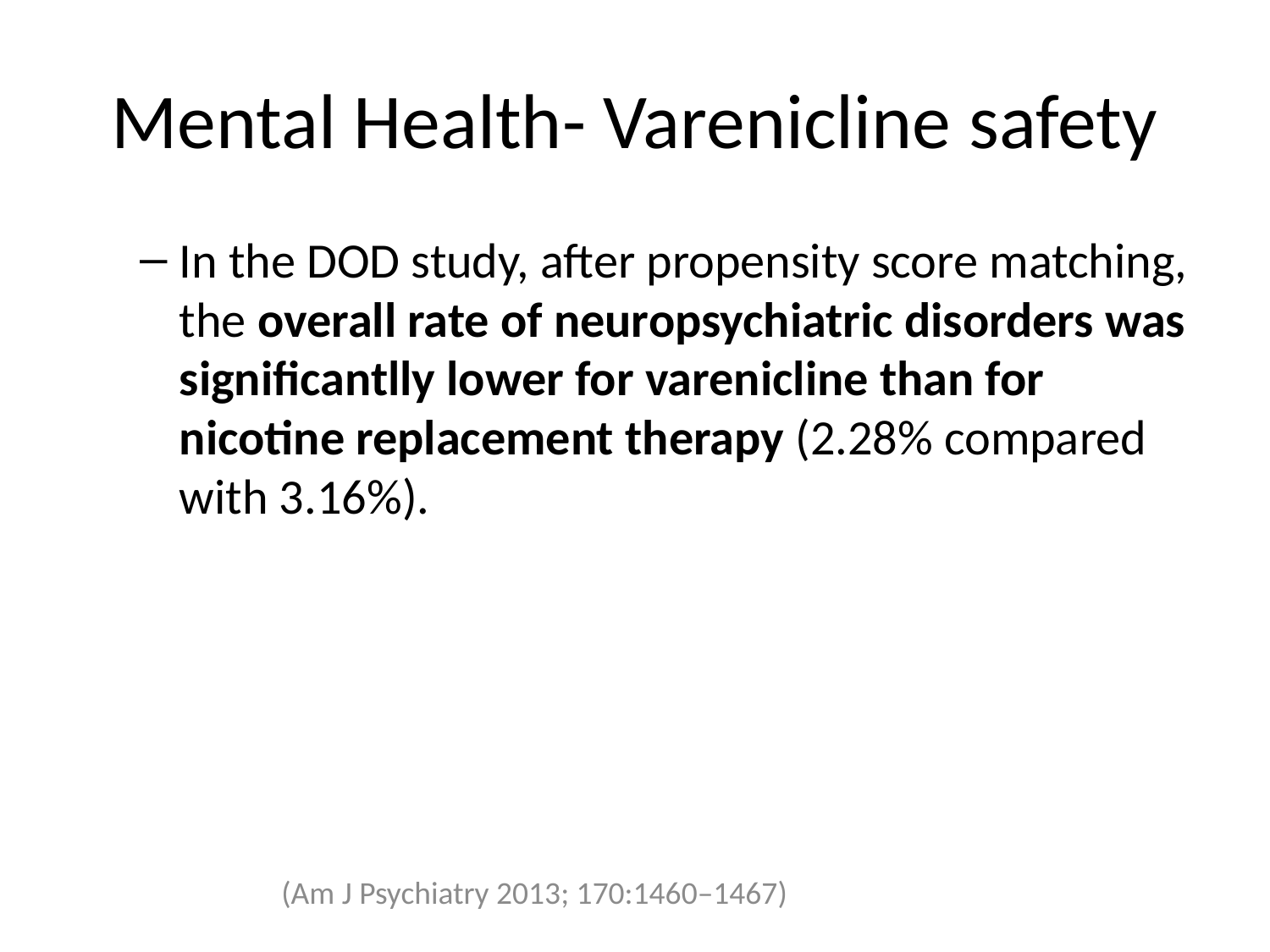

# Mental Health- Varenicline safety
In the DOD study, after propensity score matching, the overall rate of neuropsychiatric disorders was significantlly lower for varenicline than for nicotine replacement therapy (2.28% compared with 3.16%).

(Am J Psychiatry 2013; 170:1460–1467)